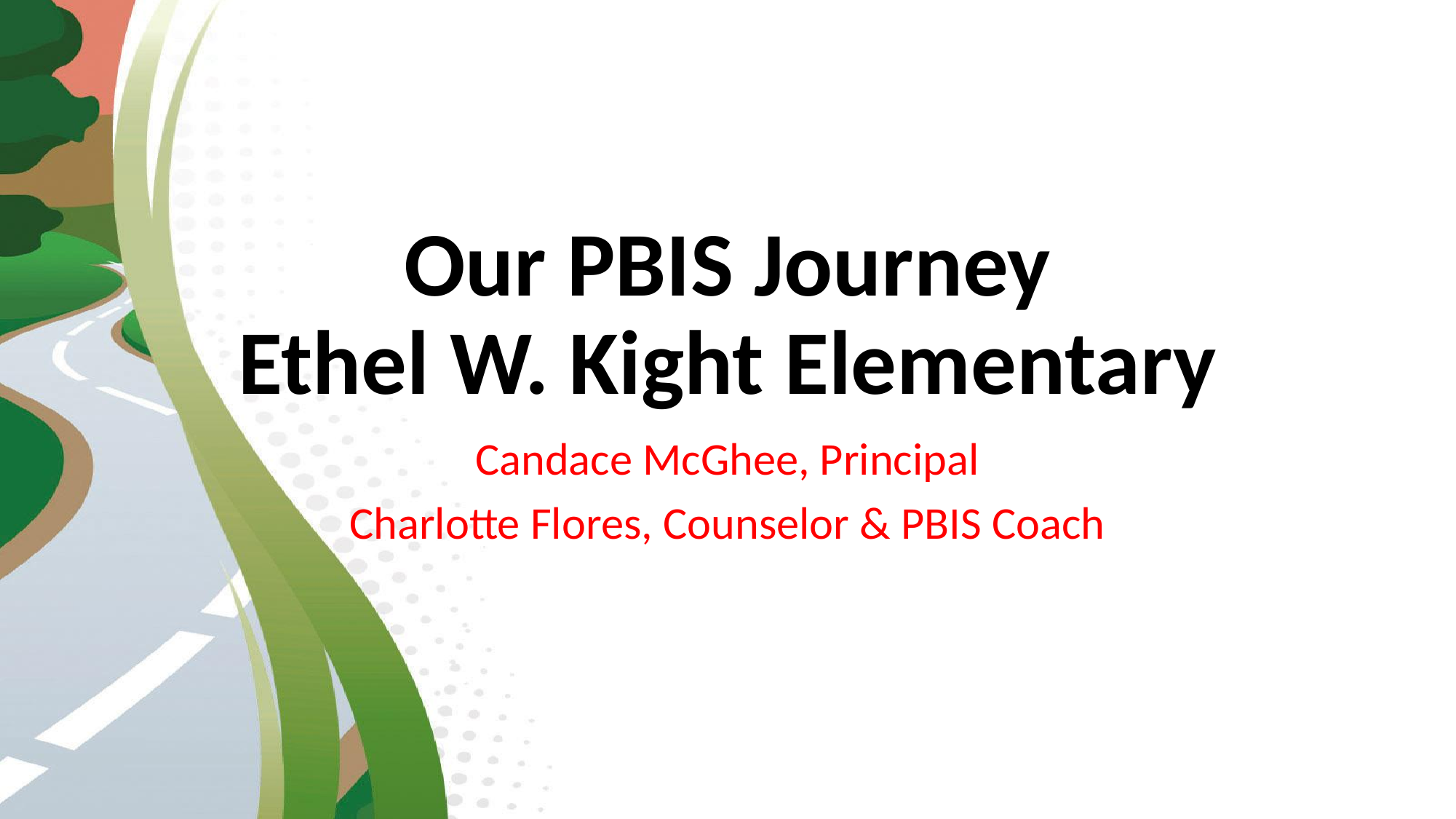

# Our PBIS Journey Ethel W. Kight Elementary
Candace McGhee, Principal
Charlotte Flores, Counselor & PBIS Coach